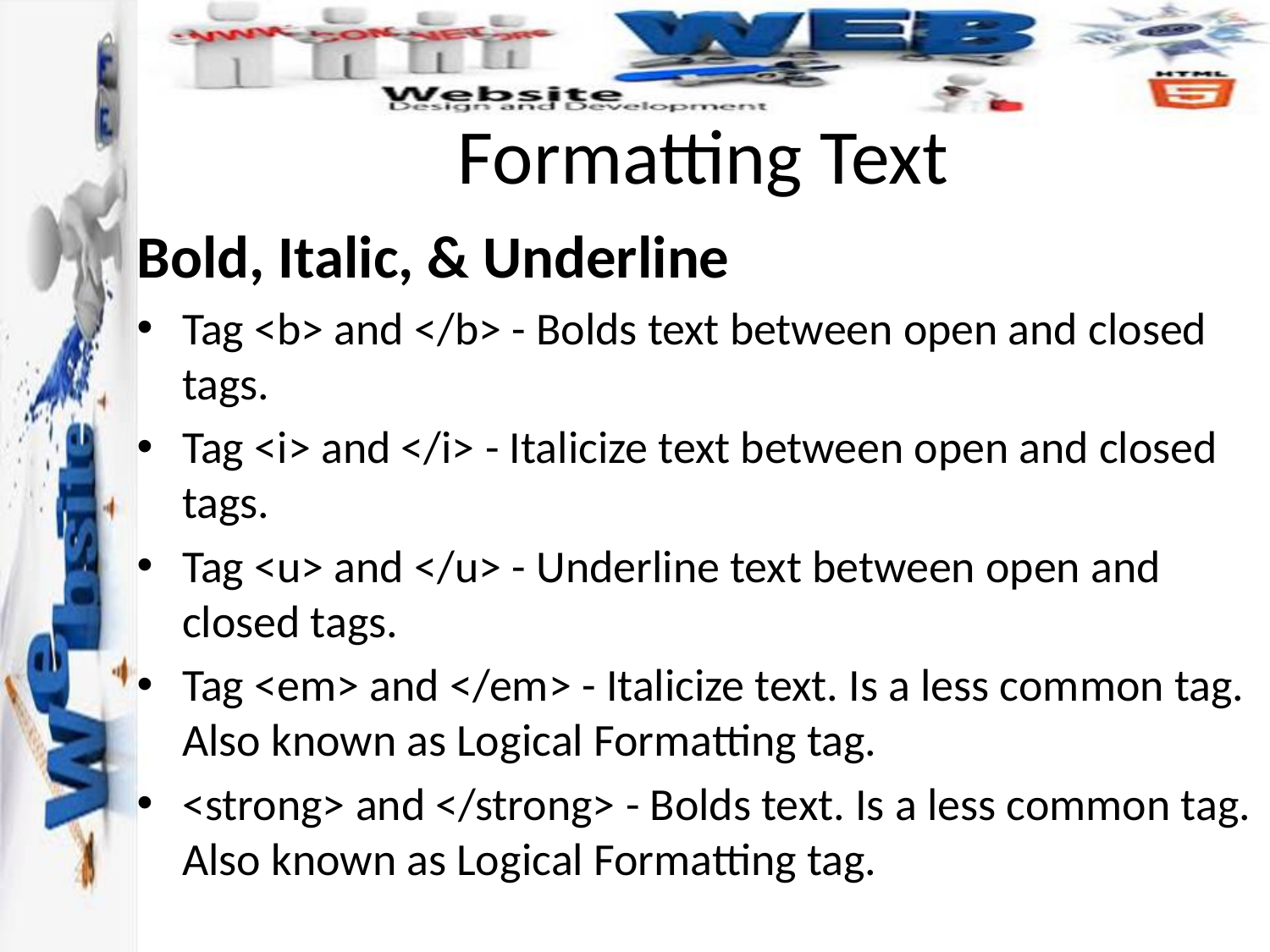

# Formatting Text
Bold, Italic, & Underline
Tag <b> and </b> - Bolds text between open and closed tags.
Tag <i> and </i> - Italicize text between open and closed tags.
Tag <u> and </u> - Underline text between open and closed tags.
Tag <em> and </em> - Italicize text. Is a less common tag. Also known as Logical Formatting tag.
<strong> and </strong> - Bolds text. Is a less common tag. Also known as Logical Formatting tag.